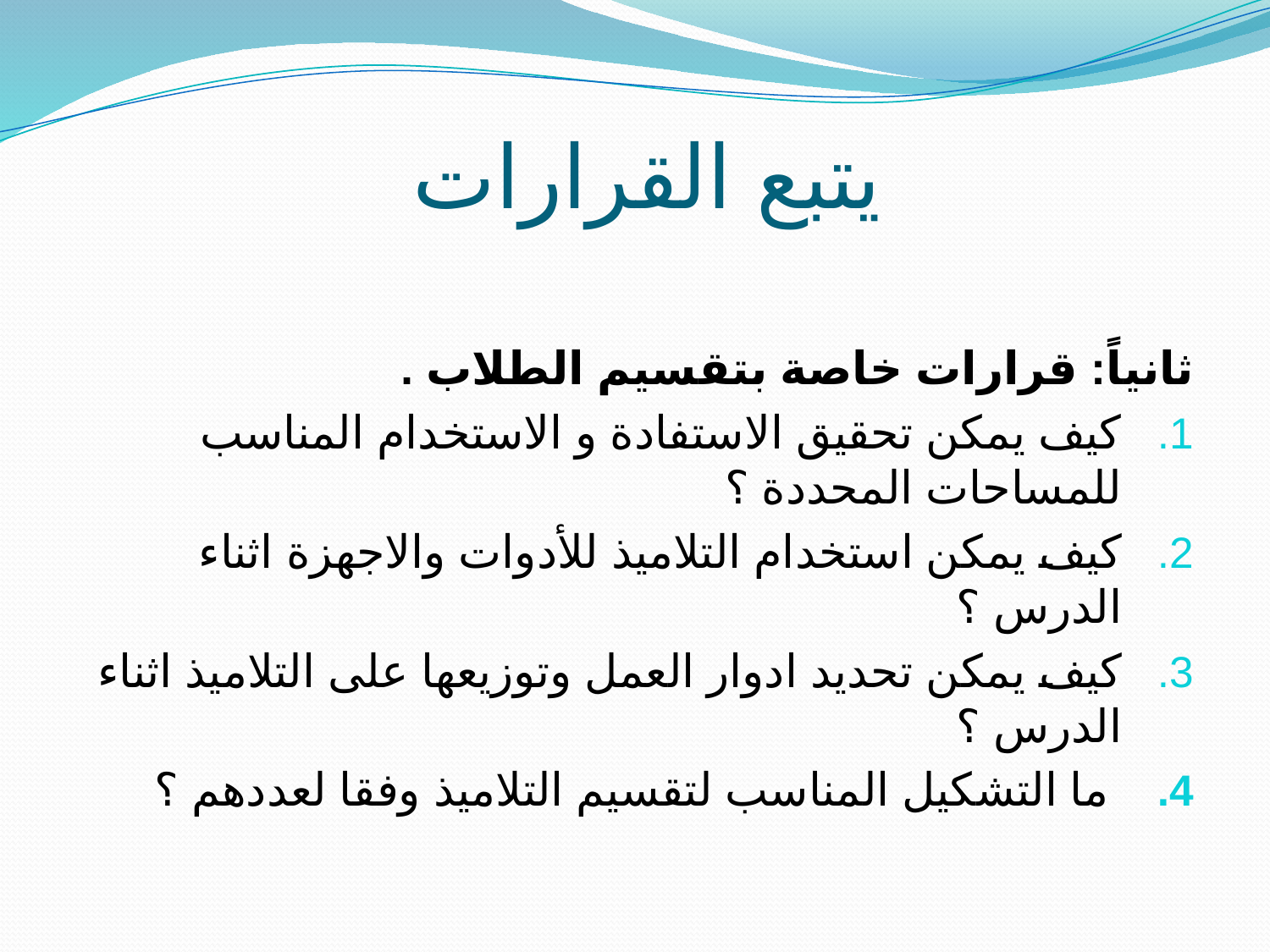

# يتبع القرارات

ثانياً: قرارات خاصة بتقسيم الطلاب .
كيف يمكن تحقيق الاستفادة و الاستخدام المناسب للمساحات المحددة ؟
كيف يمكن استخدام التلاميذ للأدوات والاجهزة اثناء الدرس ؟
كيف يمكن تحديد ادوار العمل وتوزيعها على التلاميذ اثناء الدرس ؟
 ما التشكيل المناسب لتقسيم التلاميذ وفقا لعددهم ؟